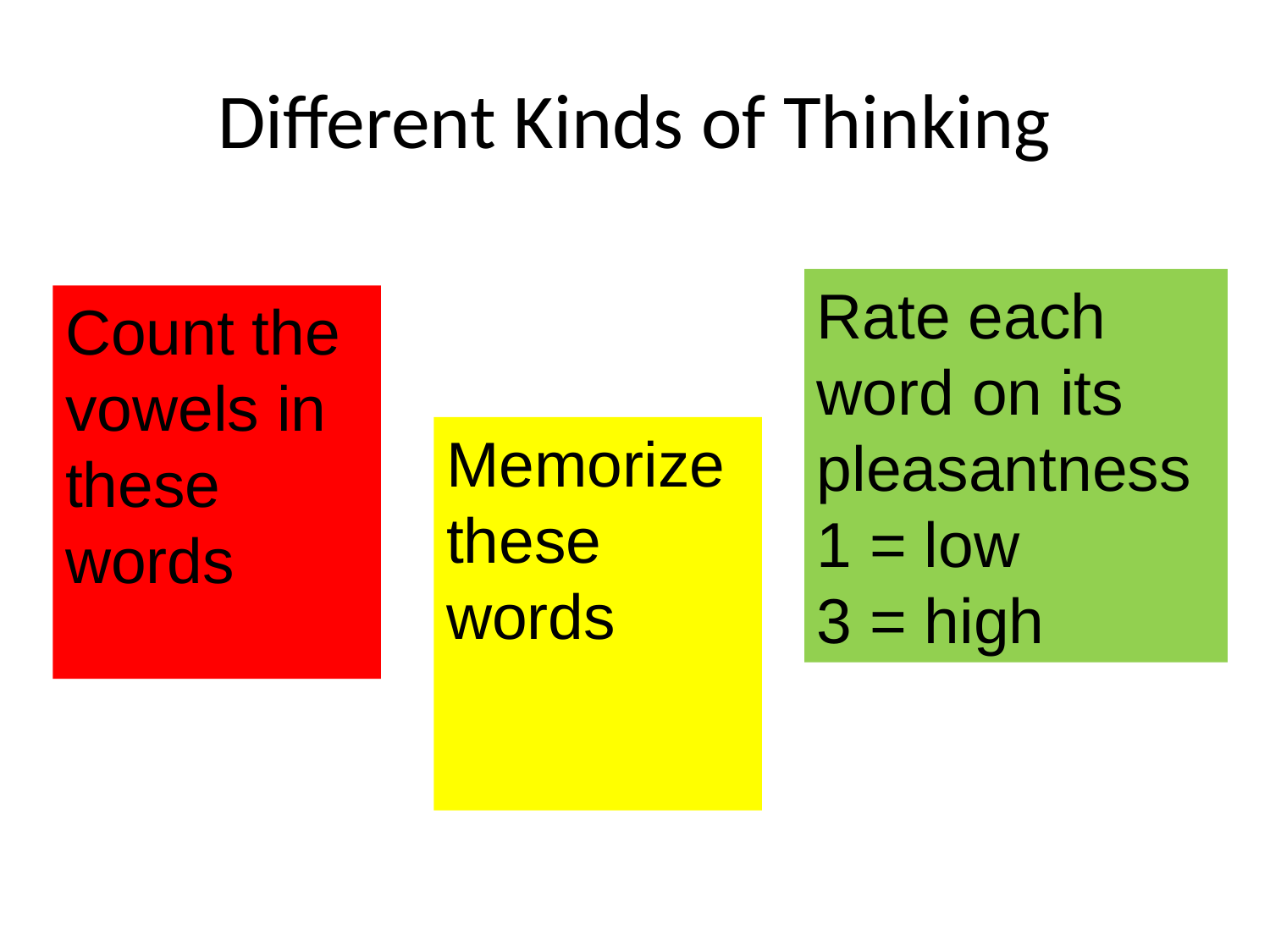

# Different Kinds of Thinking
Rate each word on its pleasantness
1 = low
3 = high
Count the vowels in these words

Memorize these words